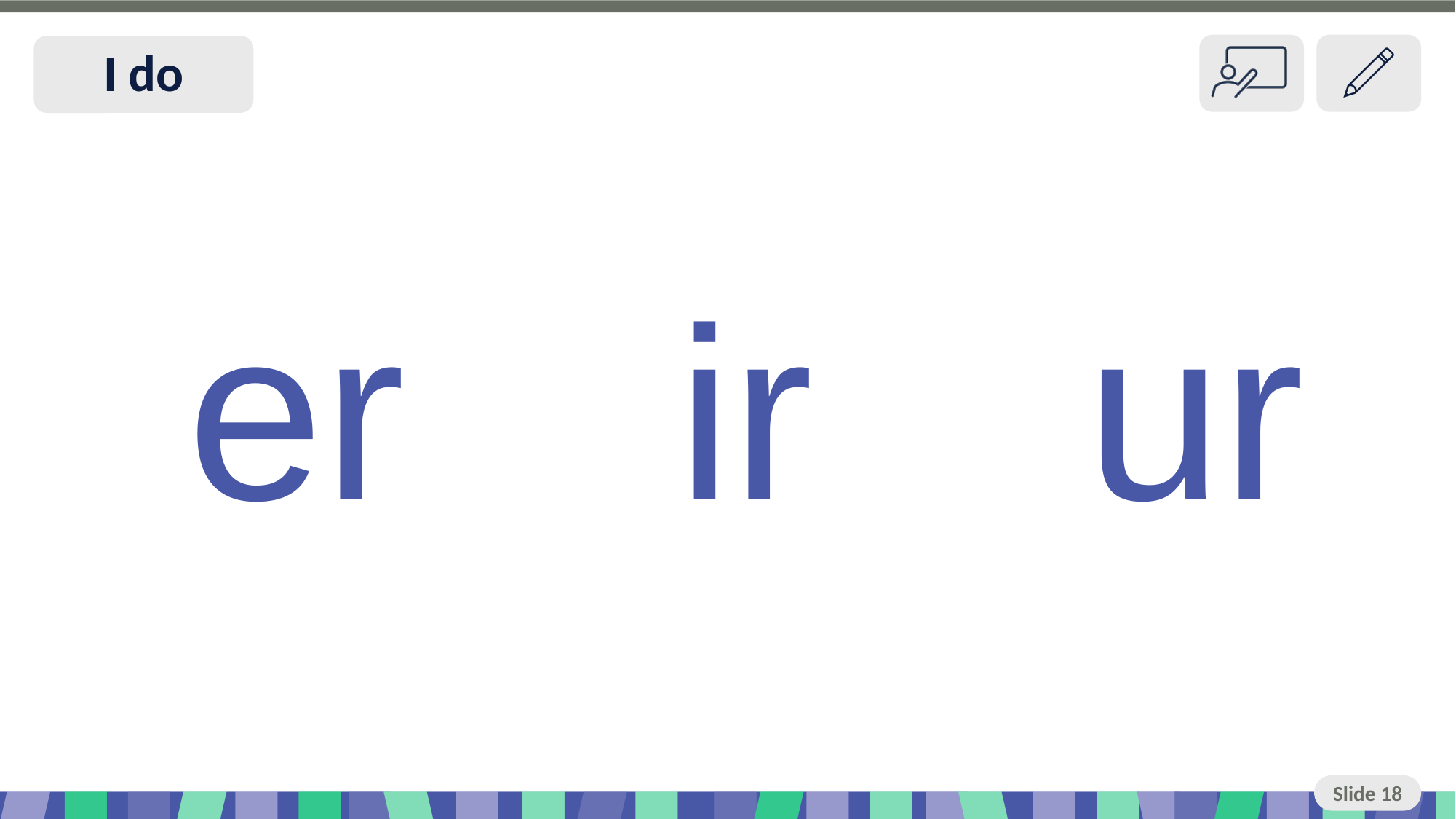

Slide 18 I do
 er    ir    ur